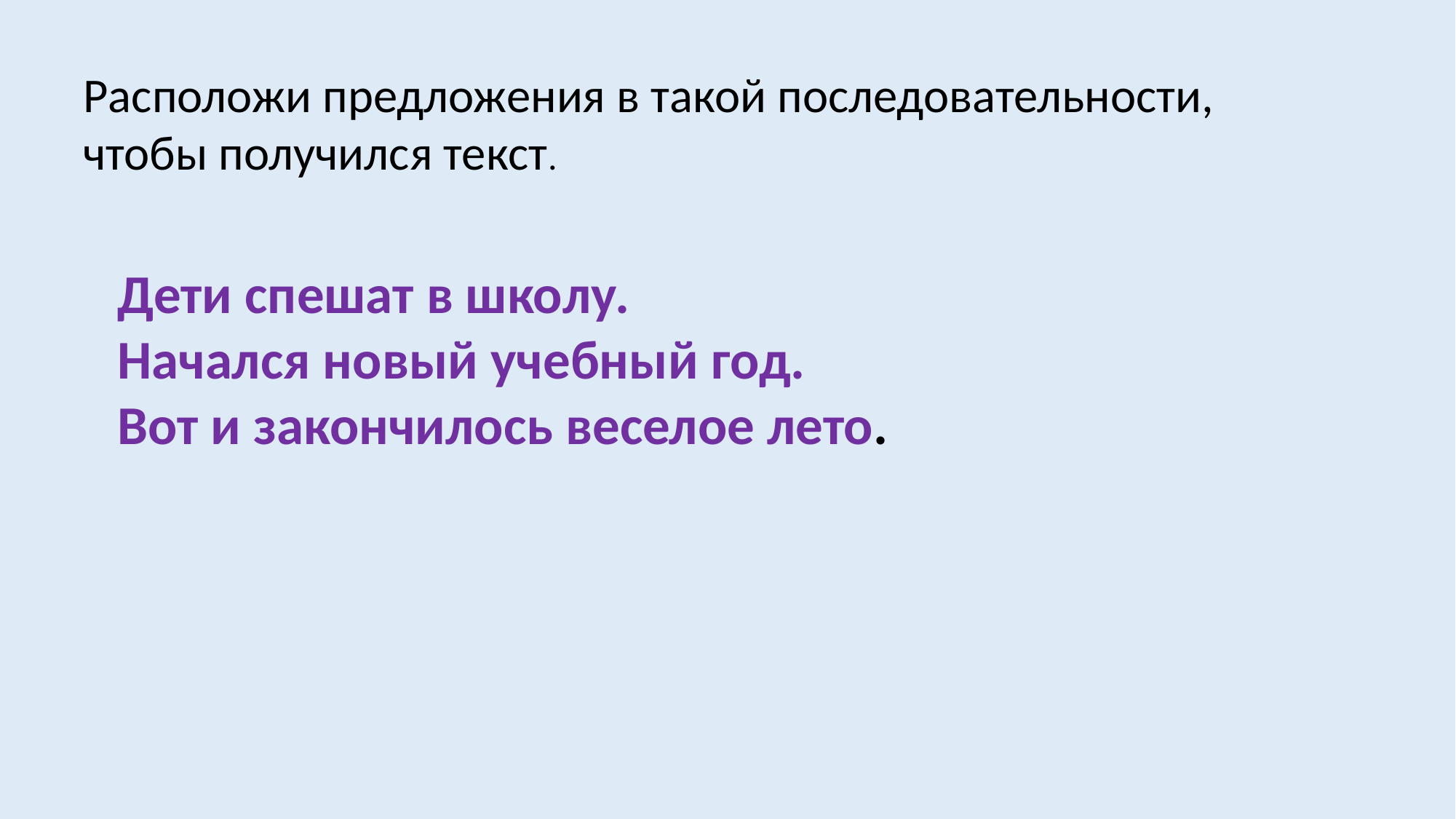

Расположи предложения в такой последовательности, чтобы получился текст.
Дети спешат в школу.
Начался новый учебный год.
Вот и закончилось веселое лето.